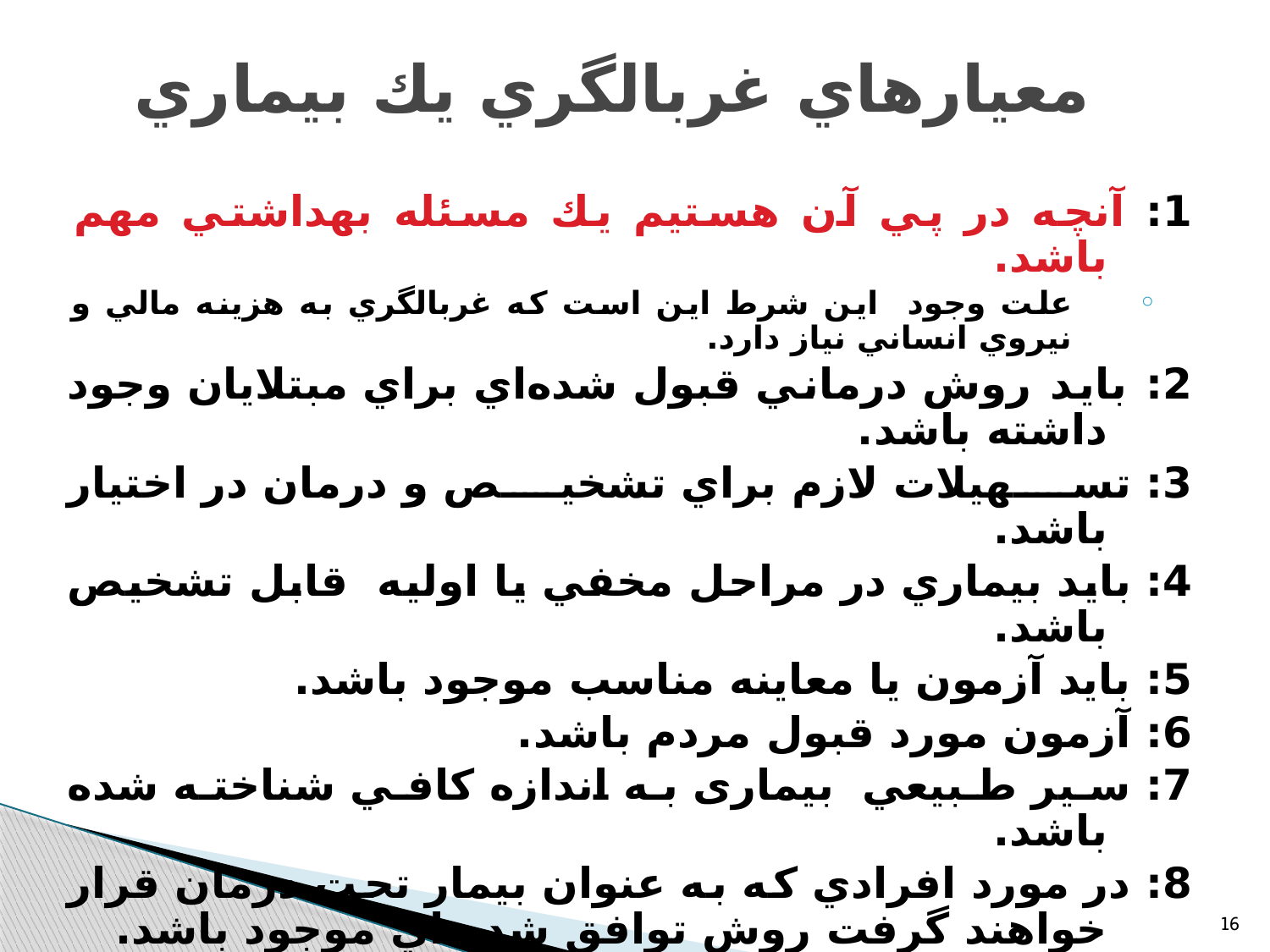

# معيارهاي غربالگري يك بيماري

1: آنچه در پي آن هستيم يك مسئله بهداشتي مهم باشد.
علت وجود  اين شرط اين است كه غربالگري به هزينه مالي و نيروي انساني نياز دارد.
2: بايد روش درماني قبول شده‌اي براي مبتلايان وجود داشته باشد.
3: تسهيلات لازم براي تشخيص و درمان در اختيار باشد.
4: بايد بيماري در مراحل مخفي يا اوليه  قابل تشخيص باشد.
5: بايد آزمون يا معاينه مناسب موجود باشد.
6: آزمون مورد قبول مردم باشد.
7: سير طبيعي بیماری به اندازه كافي شناخته شده باشد.
8: در مورد افرادي كه به عنوان بيمار تحت درمان قرار خواهند گرفت روش توافق شده اي موجود باشد.
9: هزينه انجام آن در مقايسه با كل مخارج احتمالي مراقبت بيماران متعادل باشد.
10: باید به صورت یک فرآیند مداوم در نظر گرفته شود.
16